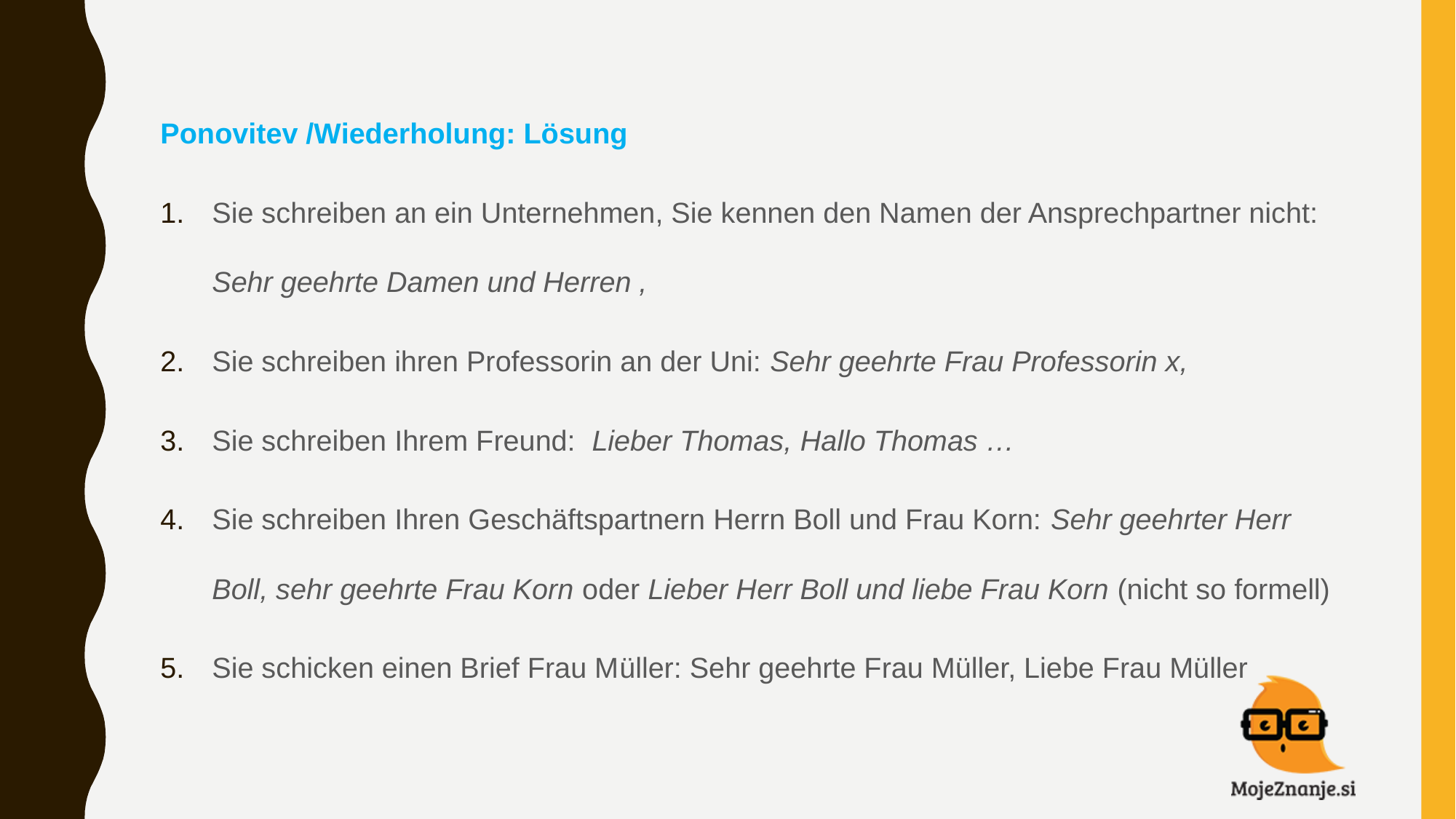

Ponovitev /Wiederholung: Lösung
Sie schreiben an ein Unternehmen, Sie kennen den Namen der Ansprechpartner nicht: Sehr geehrte Damen und Herren ,
Sie schreiben ihren Professorin an der Uni: Sehr geehrte Frau Professorin x,
Sie schreiben Ihrem Freund:  Lieber Thomas, Hallo Thomas …
Sie schreiben Ihren Geschäftspartnern Herrn Boll und Frau Korn: Sehr geehrter Herr Boll, sehr geehrte Frau Korn oder Lieber Herr Boll und liebe Frau Korn (nicht so formell)
Sie schicken einen Brief Frau Müller: Sehr geehrte Frau Müller, Liebe Frau Müller